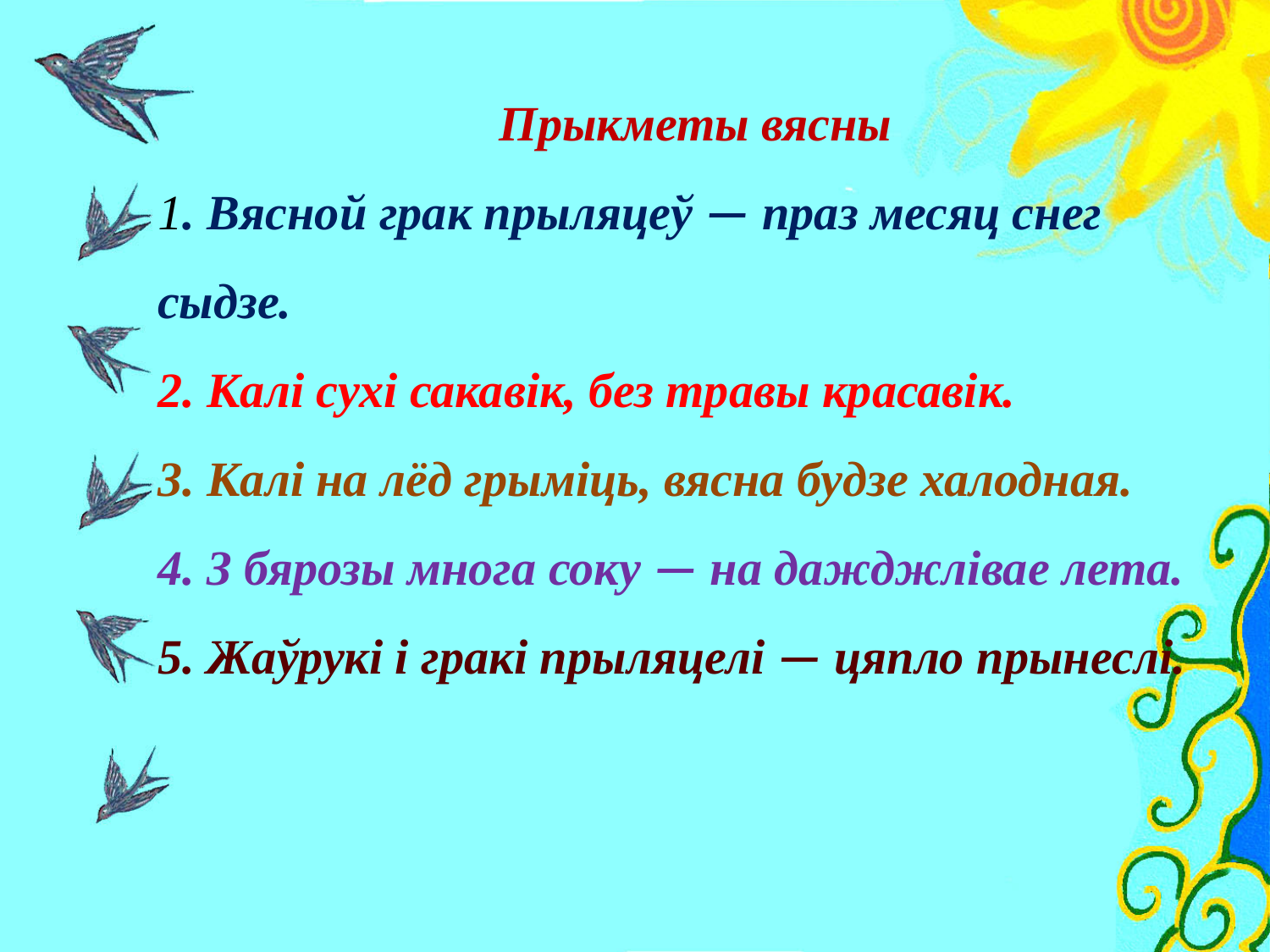

Прыкметы вясны
1. Вясной грак прыляцеў — праз месяц снег сыдзе.
2. Калі сухі сакавік, без травы красавік.
3. Калі на лёд грыміць, вясна будзе халодная.
4. З бярозы многа соку — на дажджлівае лета.
5. Жаўрукі і гракі прыляцелі — цяпло прынеслі.